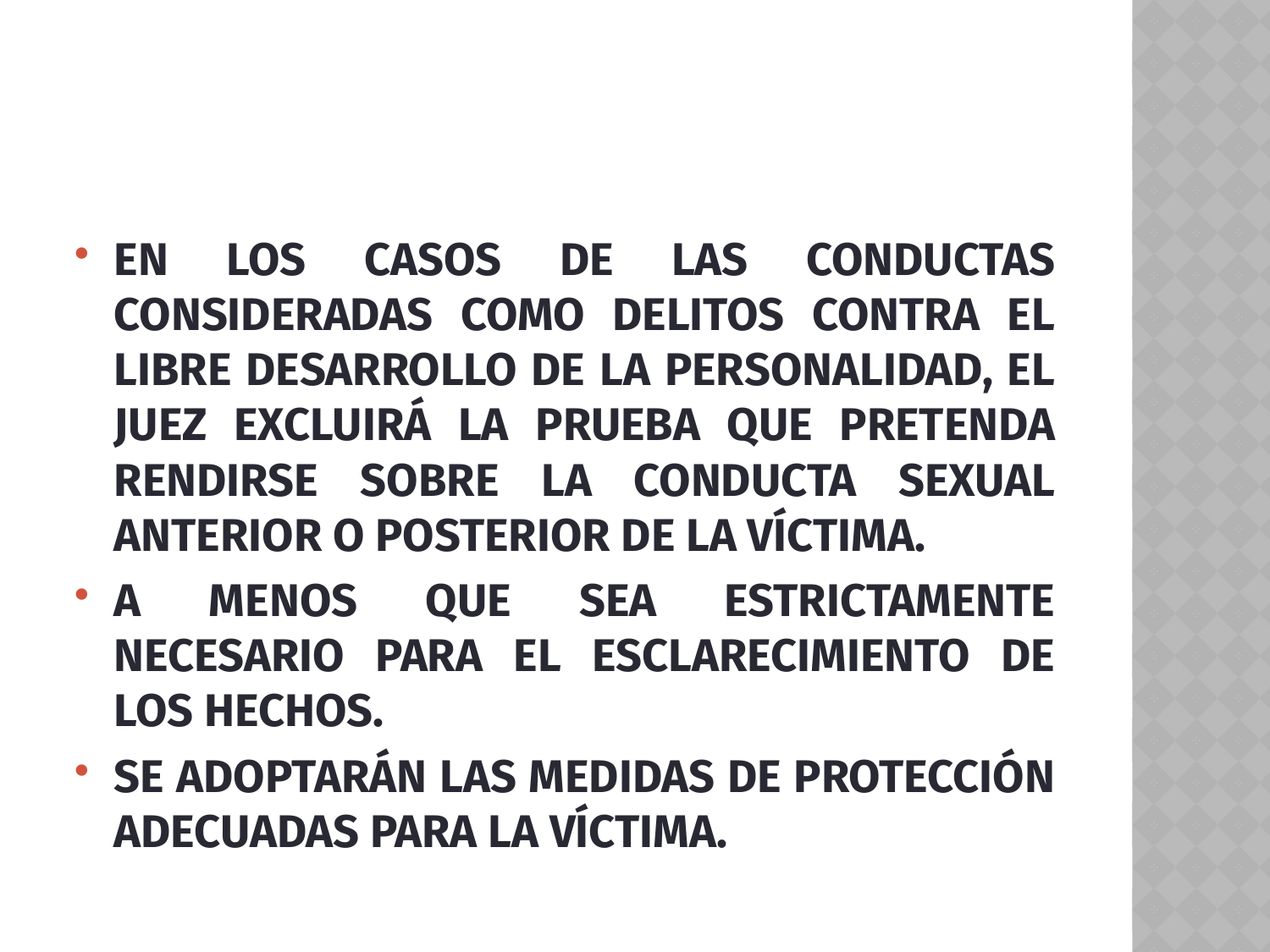

#
EN LOS CASOS DE LAS CONDUCTAS CONSIDERADAS COMO DELITOS CONTRA EL LIBRE DESARROLLO DE LA PERSONALIDAD, EL JUEZ EXCLUIRÁ LA PRUEBA QUE PRETENDA RENDIRSE SOBRE LA CONDUCTA SEXUAL ANTERIOR O POSTERIOR DE LA VÍCTIMA.
A MENOS QUE SEA ESTRICTAMENTE NECESARIO PARA EL ESCLARECIMIENTO DE LOS HECHOS.
SE ADOPTARÁN LAS MEDIDAS DE PROTECCIÓN ADECUADAS PARA LA VÍCTIMA.